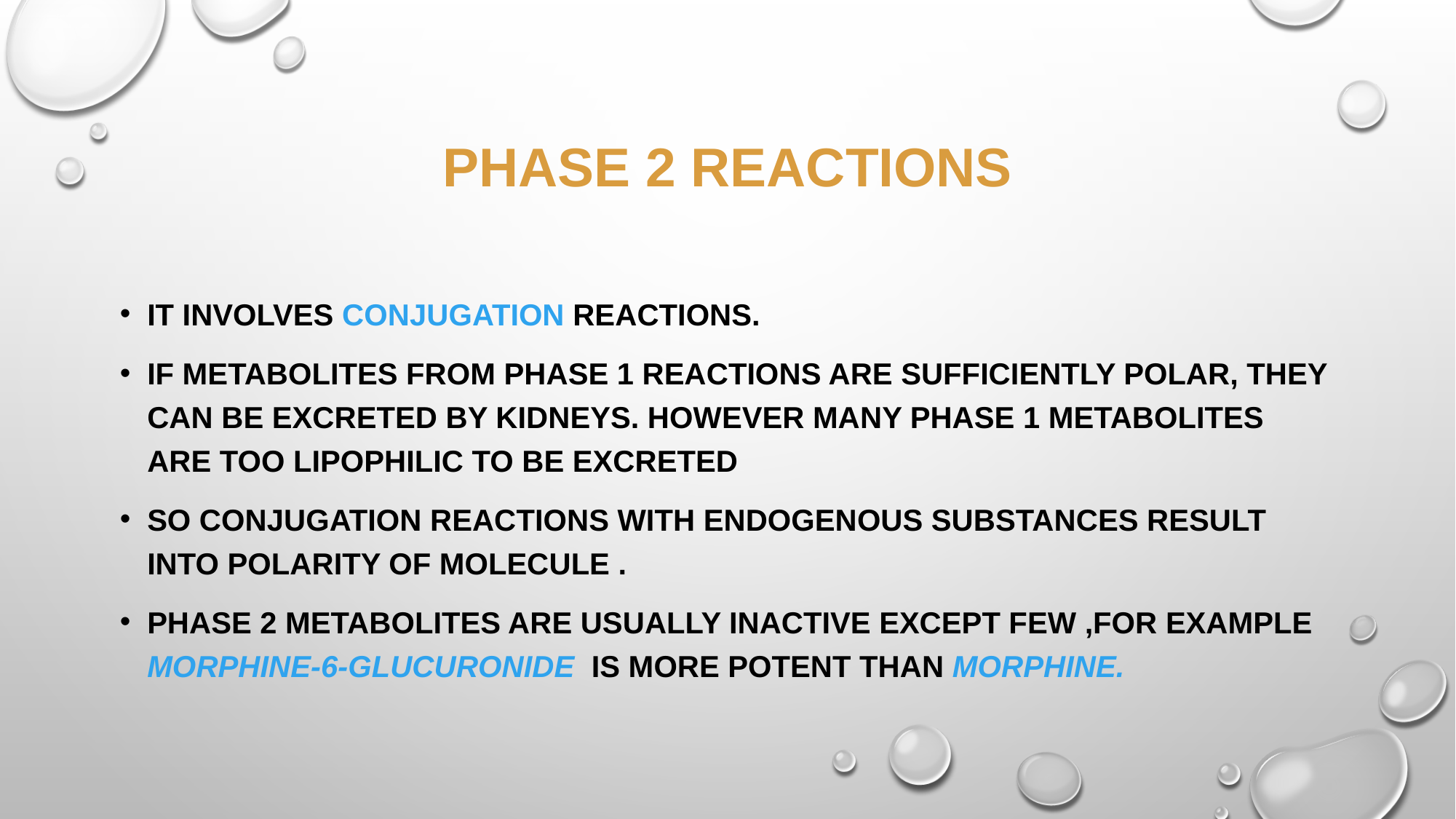

# PHASE 2 REACTIONS
It involves CONJUGATION reactions.
If metabolites from phase 1 reactions are sufficiently polar, they can be excreted by kidneys. However many phase 1 metabolites are too lipophilic to be excreted
So conjugation reactions with endogenous substances result into polarity of molecule .
Phase 2 metabolites are usually inactive except few ,for example morphine-6-glucuronide  is more potent than Morphine.